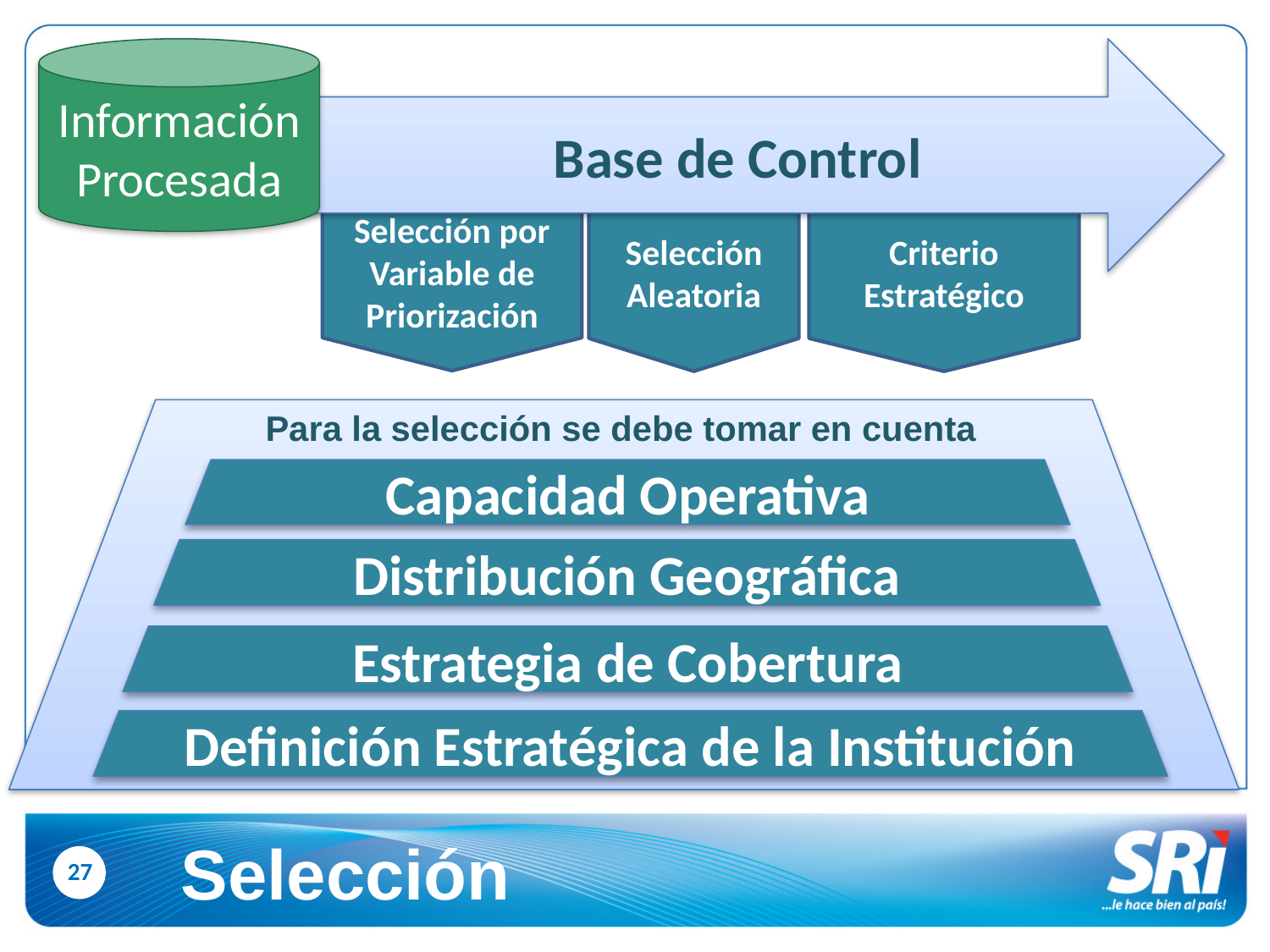

Información Procesada
Base de Control
Selección por Variable de Priorización
Selección Aleatoria
Criterio Estratégico

Para la selección se debe tomar en cuenta
Capacidad Operativa
Distribución Geográfica
Estrategia de Cobertura
Definición Estratégica de la Institución
Selección

27